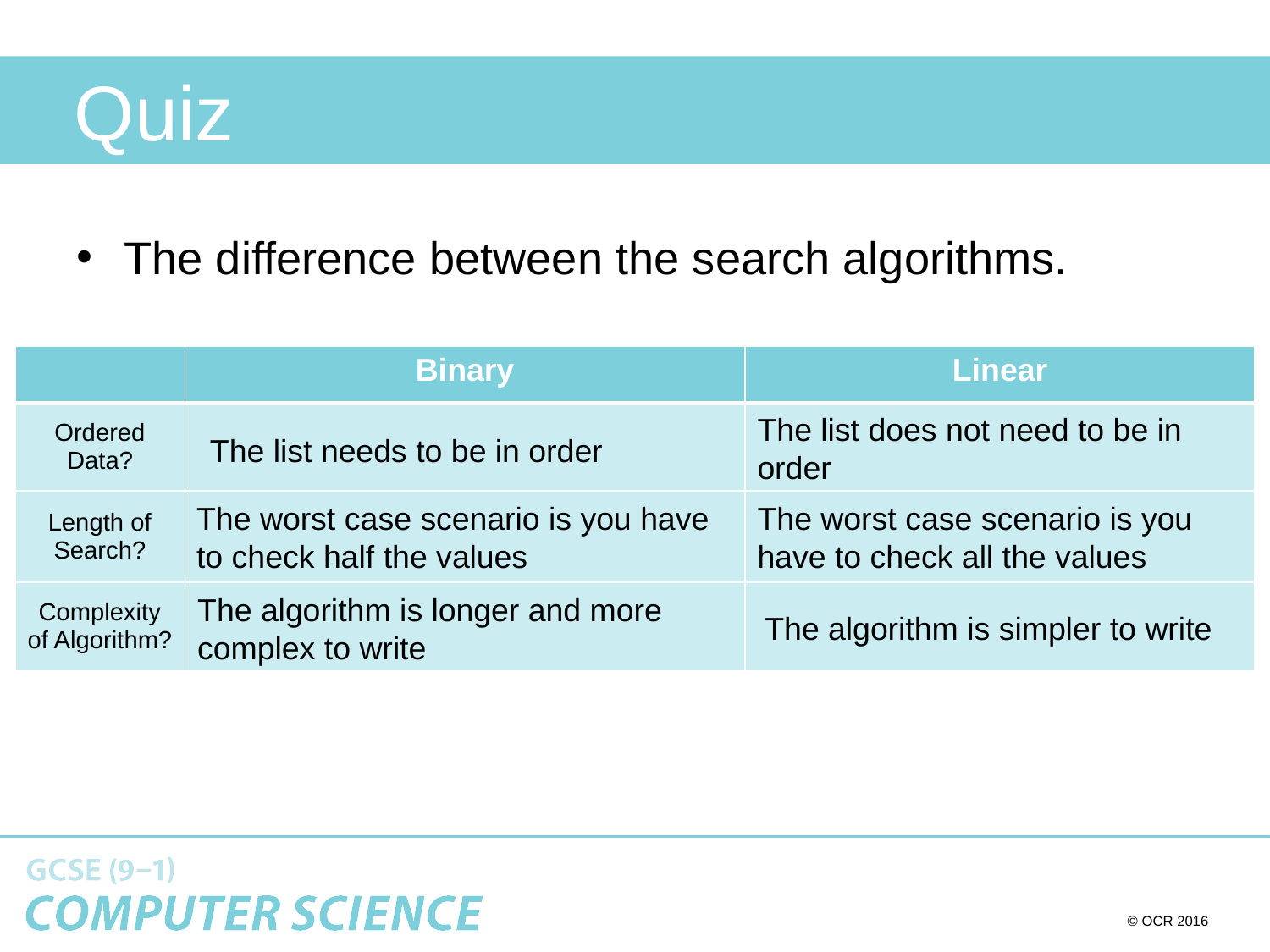

# Quiz
The difference between the search algorithms.
|  | Binary | Linear |
| --- | --- | --- |
| Ordered Data? |  |  |
| Length of Search? |  |  |
| Complexity of Algorithm? |  |  |
The list does not need to be in order
The list needs to be in order
The worst case scenario is you have to check half the values
The worst case scenario is you have to check all the values
The algorithm is longer and more complex to write
The algorithm is simpler to write